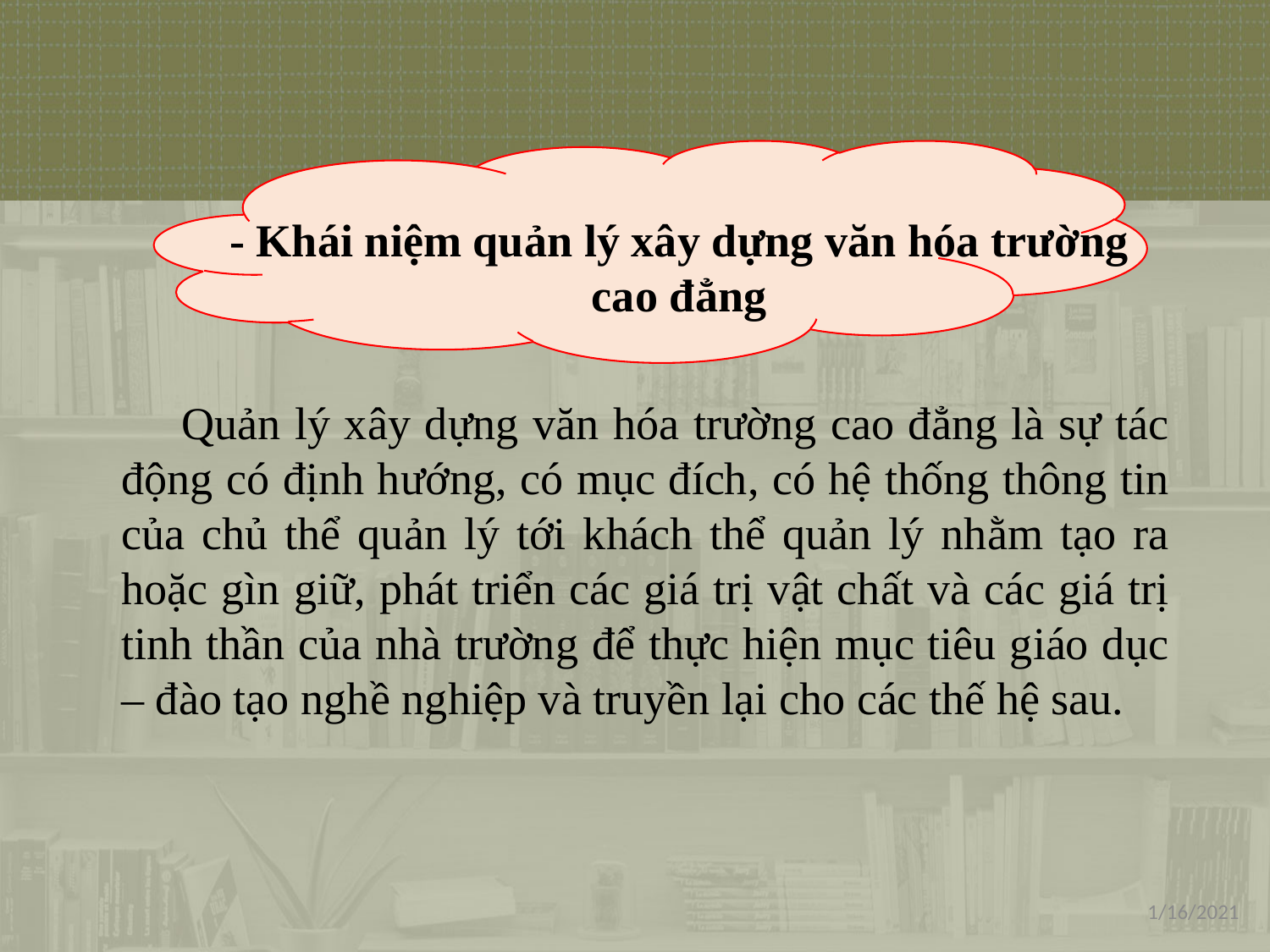

- Khái niệm quản lý xây dựng văn hóa trường cao đẳng
Quản lý xây dựng văn hóa trường cao đẳng là sự tác động có định hướng, có mục đích, có hệ thống thông tin của chủ thể quản lý tới khách thể quản lý nhằm tạo ra hoặc gìn giữ, phát triển các giá trị vật chất và các giá trị tinh thần của nhà trường để thực hiện mục tiêu giáo dục – đào tạo nghề nghiệp và truyền lại cho các thế hệ sau.
1/16/2021